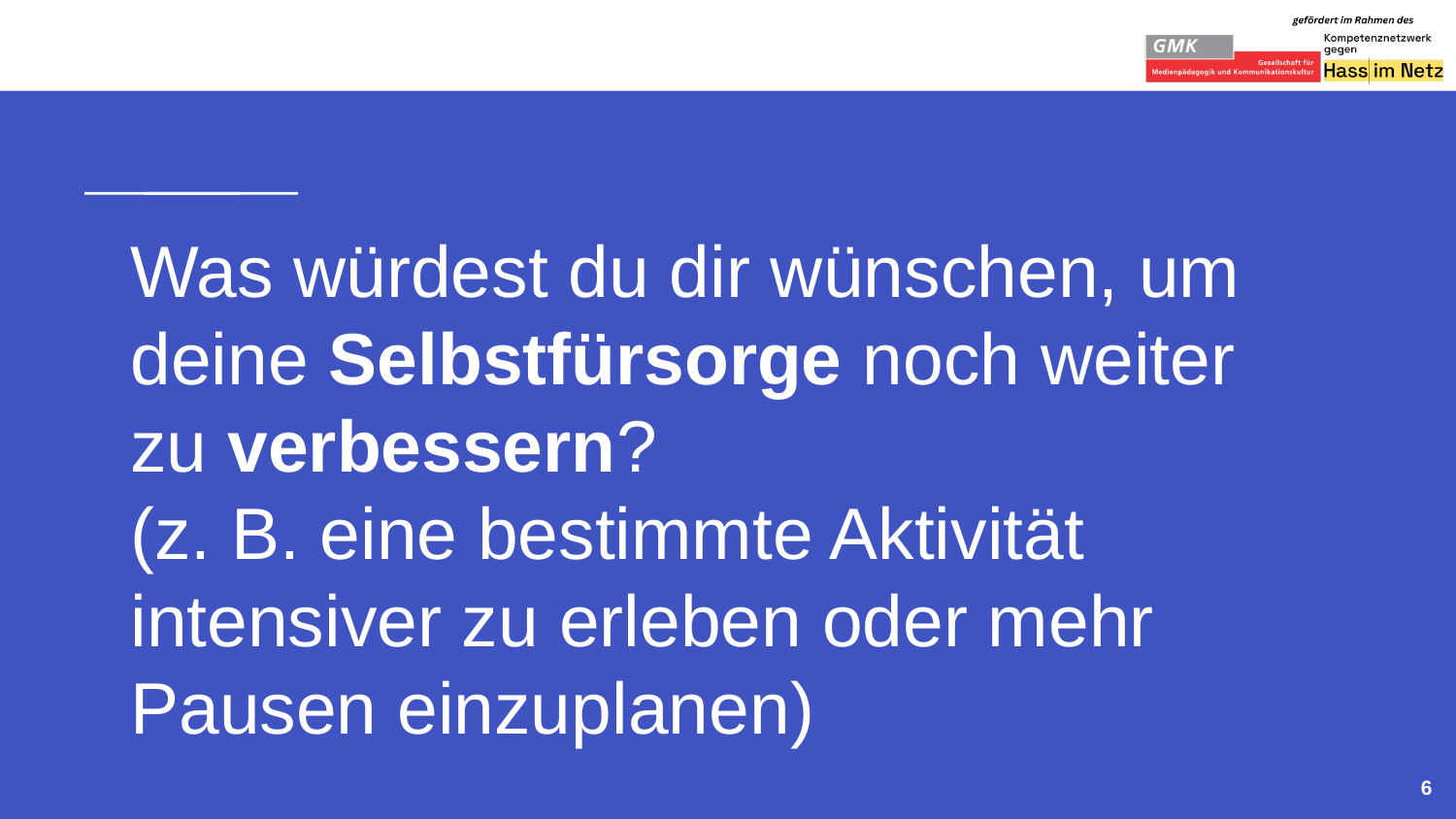

# Was würdest du dir wünschen, um deine Selbstfürsorge noch weiter zu verbessern? (z. B. eine bestimmte Aktivität intensiver zu erleben oder mehr Pausen einzuplanen)
6